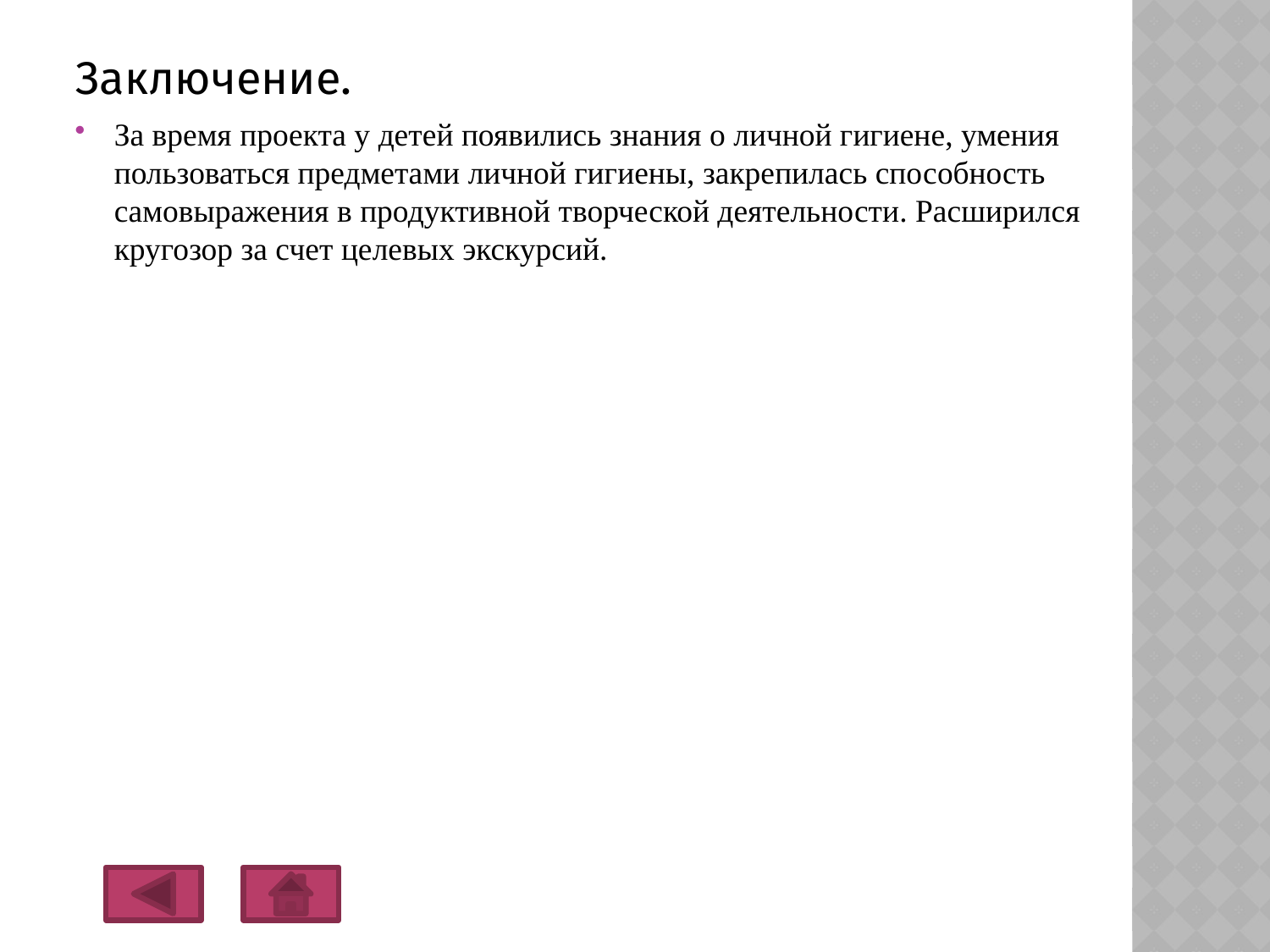

Заключение.
За время проекта у детей появились знания о личной гигиене, умения пользоваться предметами личной гигиены, закрепилась способность самовыражения в продуктивной творческой деятельности. Расширился кругозор за счет целевых экскурсий.